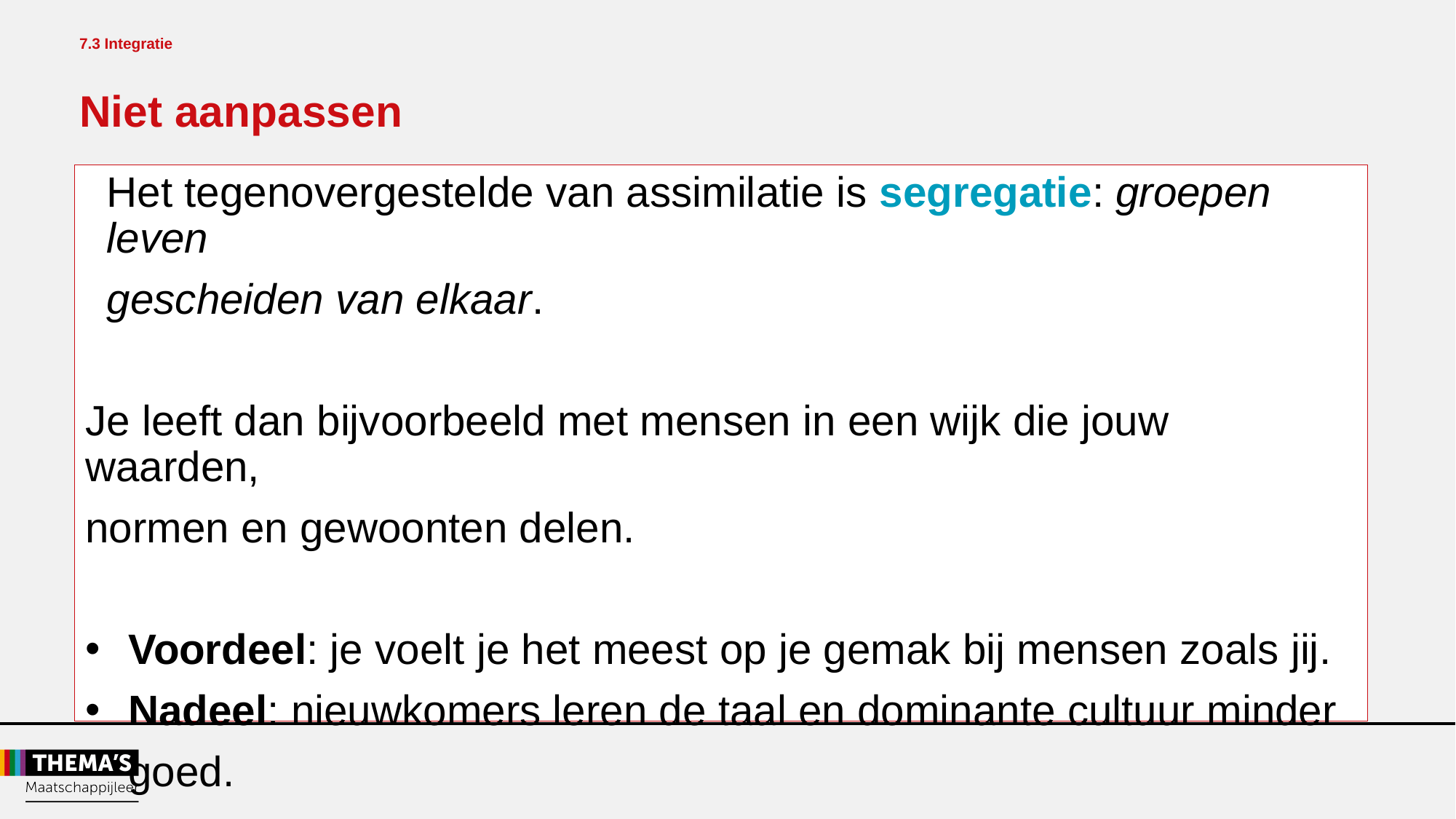

7.3 Integratie
Niet aanpassen
Het tegenovergestelde van assimilatie is segregatie: groepen leven
gescheiden van elkaar.

Je leeft dan bijvoorbeeld met mensen in een wijk die jouw waarden,
normen en gewoonten delen.

Voordeel: je voelt je het meest op je gemak bij mensen zoals jij.
Nadeel: nieuwkomers leren de taal en dominante cultuur minder
	goed.